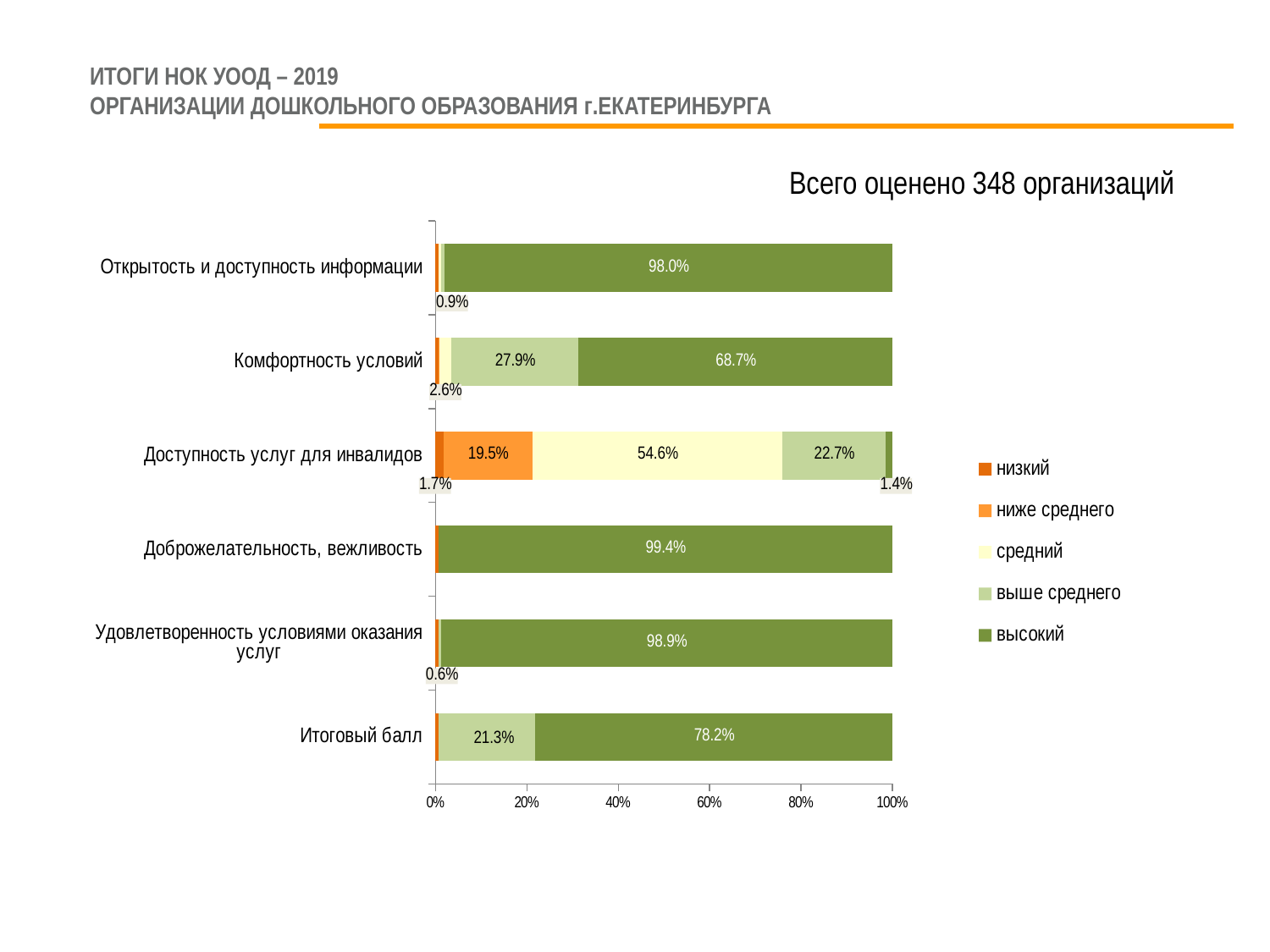

# ИТОГИ НОК УООД – 2019 Организации дошкольного образования г.Екатеринбурга
Всего оценено 348 организаций

### Chart

| Category | низкий | ниже среднего | средний | выше среднего | высокий |
|---|---|---|---|---|---|
| Открытость и доступность информации | 0.005747126436781609 | None | 0.005747126436781609 | 0.008620689655172414 | 0.9798850574712644 |
| Комфортность условий | 0.005747126436781609 | 0.0028735632183908046 | 0.02586206896551724 | 0.27873563218390807 | 0.6867816091954023 |
| Доступность услуг для инвалидов | 0.017241379310344827 | 0.19540229885057472 | 0.5459770114942529 | 0.22701149425287356 | 0.014367816091954023 |
| Доброжелательность, вежливость | 0.005747126436781609 | None | None | None | 0.9942528735632183 |
| Удовлетворенность условиями оказания услуг | 0.005747126436781609 | None | None | 0.005747126436781609 | 0.9885057471264368 |
| Итоговый балл | 0.005747126436781609 | None | None | 0.21264367816091953 | 0.7816091954022989 |